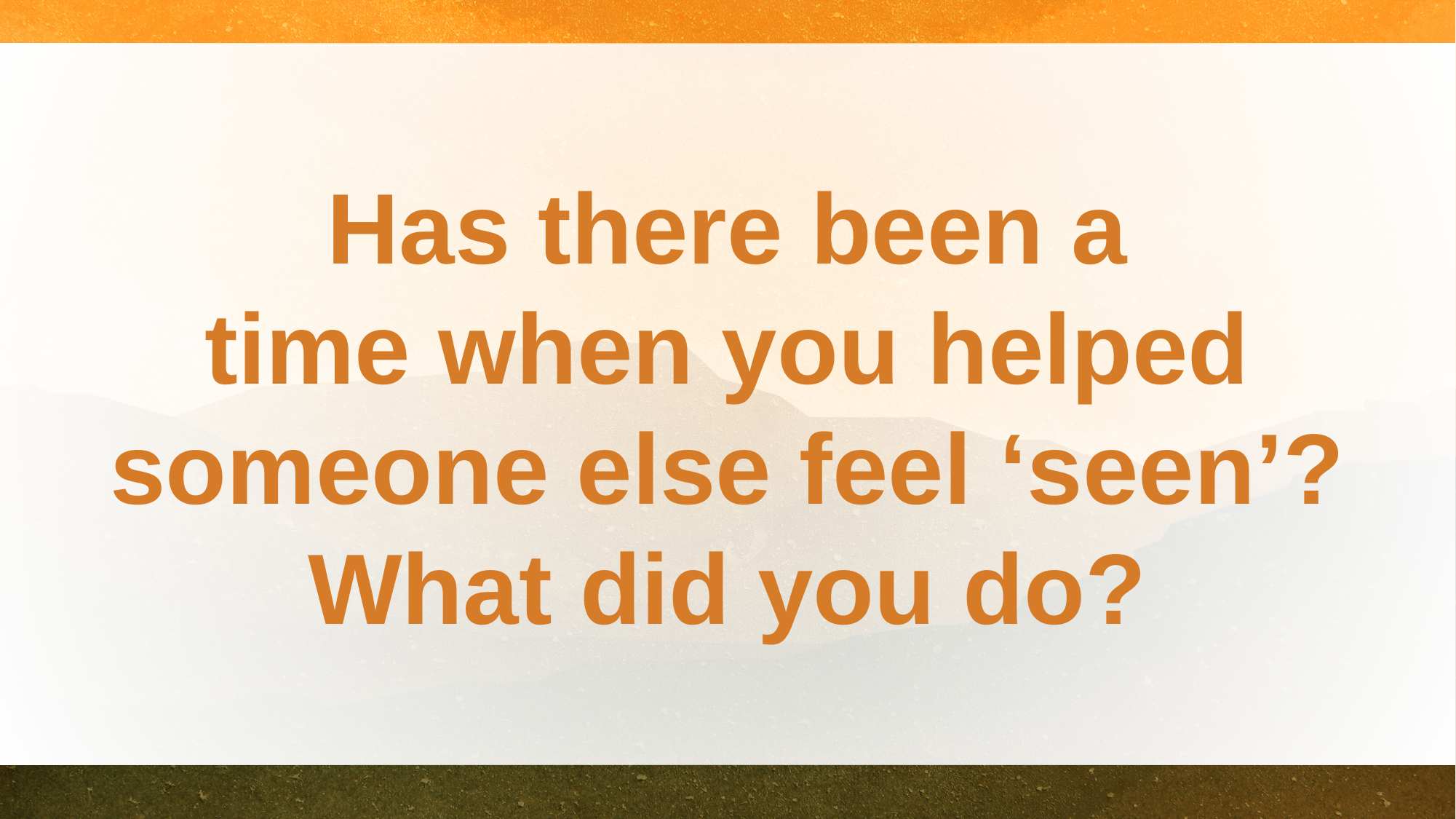

# Has there been a time when you helped someone else feel ‘seen’? What did you do?